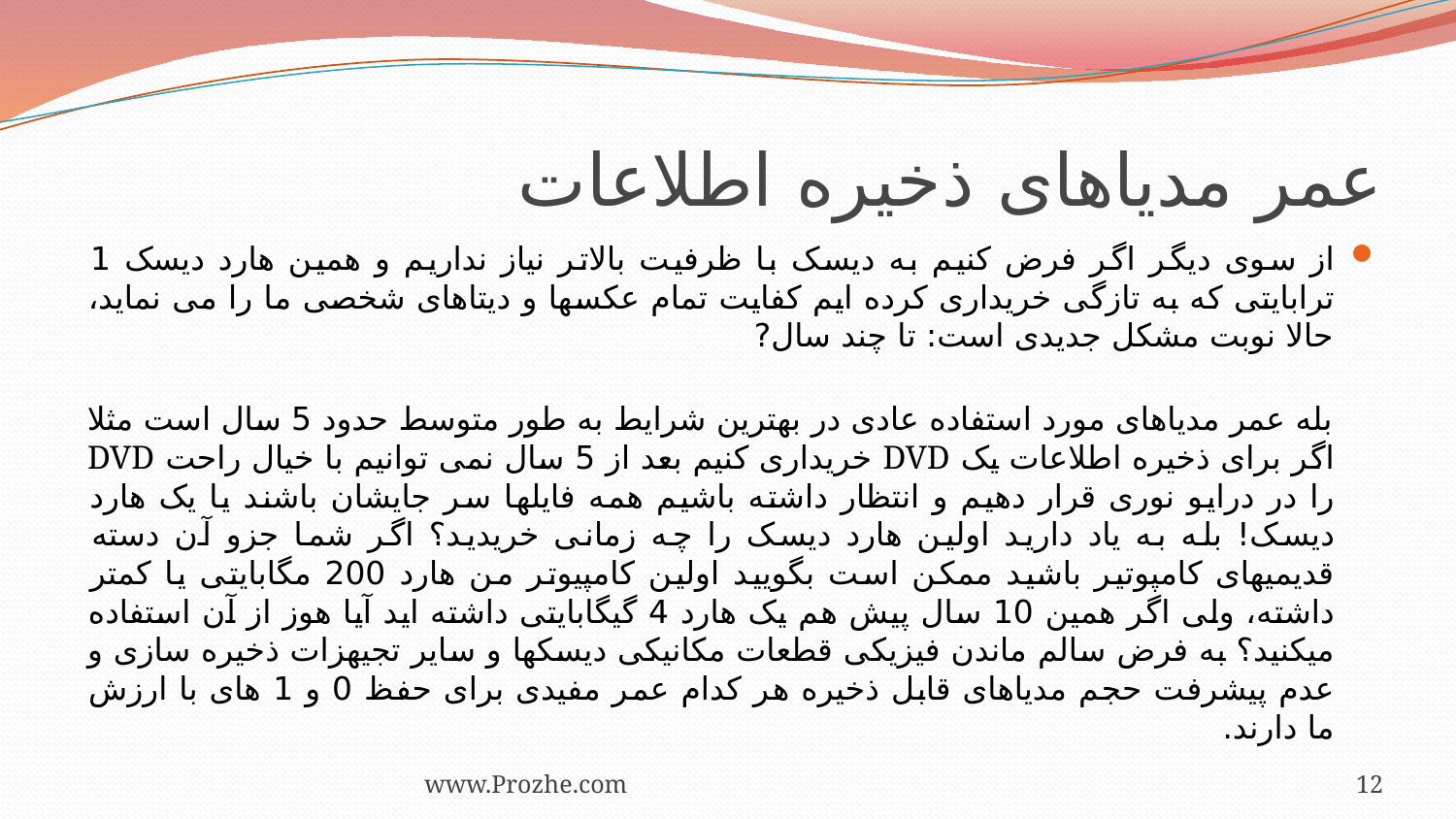

# عمر مدیاهای ذخیره اطلاعات
از سوی دیگر اگر فرض کنیم به دیسک با ظرفیت بالاتر نیاز نداریم و همین هارد دیسک 1 ترابایتی که به تازگی خریداری کرده ایم کفایت تمام عکسها و دیتاهای شخصی ما را می نماید، حالا نوبت مشکل جدیدی است: تا چند سال?
بله عمر مدیاهای مورد استفاده عادی در بهترین شرایط به طور متوسط حدود 5 سال است مثلا اگر برای ذخیره اطلاعات یک DVD خریداری کنیم بعد از 5 سال نمی توانیم با خیال راحت DVD را در درایو نوری قرار دهیم و انتظار داشته باشیم همه فایلها سر جایشان باشند یا یک هارد دیسک! بله به یاد دارید اولین هارد دیسک را چه زمانی خریدید؟ اگر شما جزو آن دسته قدیمیهای کامپوتیر باشید ممکن است بگویید اولین کامپیوتر من هارد 200 مگابایتی یا کمتر داشته، ولی اگر همین 10 سال پیش هم یک هارد 4 گیگابایتی داشته اید آیا هوز از آن استفاده میکنید؟ به فرض سالم ماندن فیزیکی قطعات مکانیکی دیسکها و سایر تجیهزات ذخیره سازی و عدم پیشرفت حجم مدیاهای قابل ذخیره هر کدام عمر مفیدی برای حفظ 0 و 1 های با ارزش ما دارند.
www.Prozhe.com
12